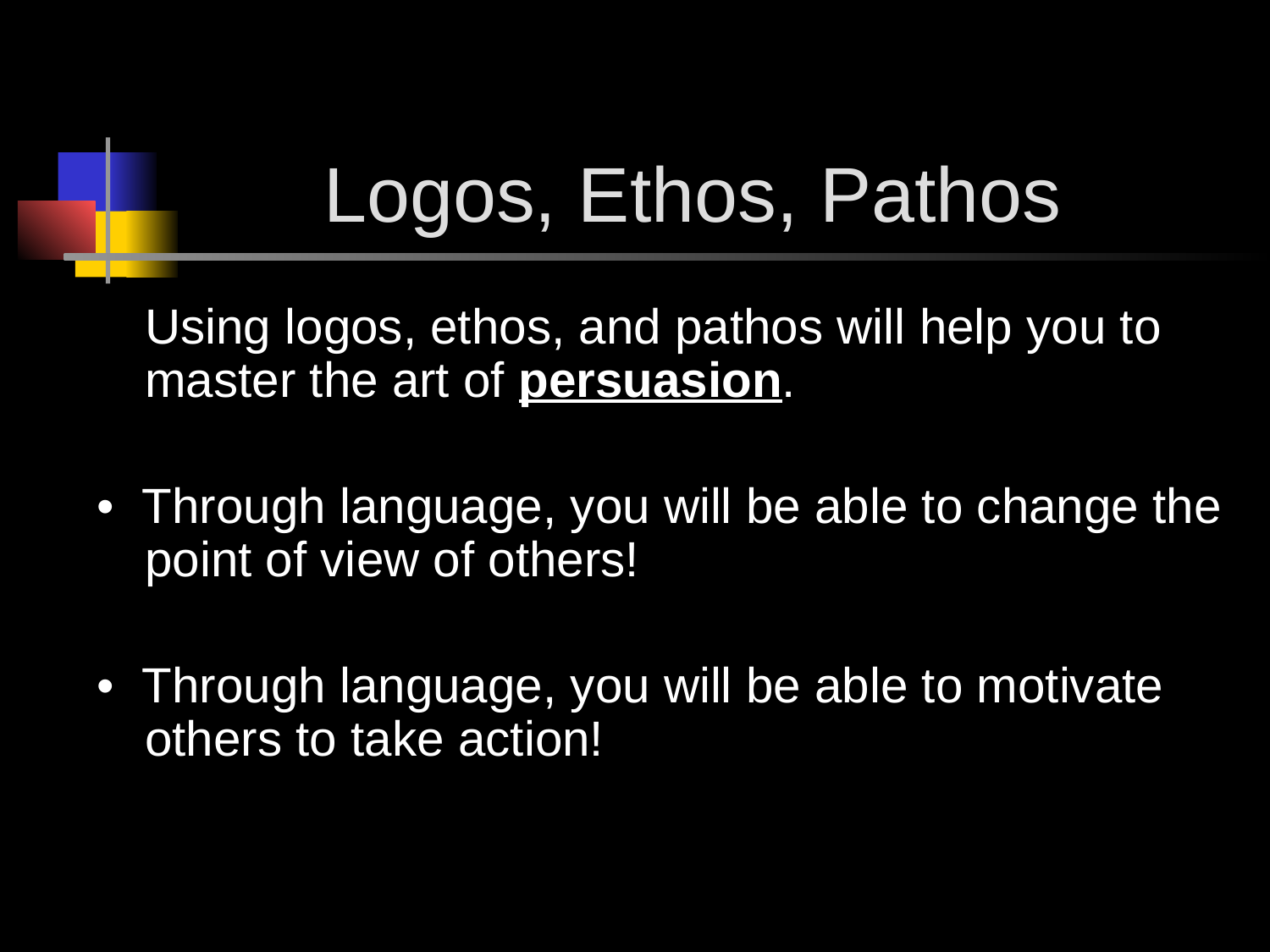

# Logos, Ethos, Pathos
	Using logos, ethos, and pathos will help you to master the art of persuasion.

•  Through language, you will be able to change the point of view of others!

•  Through language, you will be able to motivate others to take action!